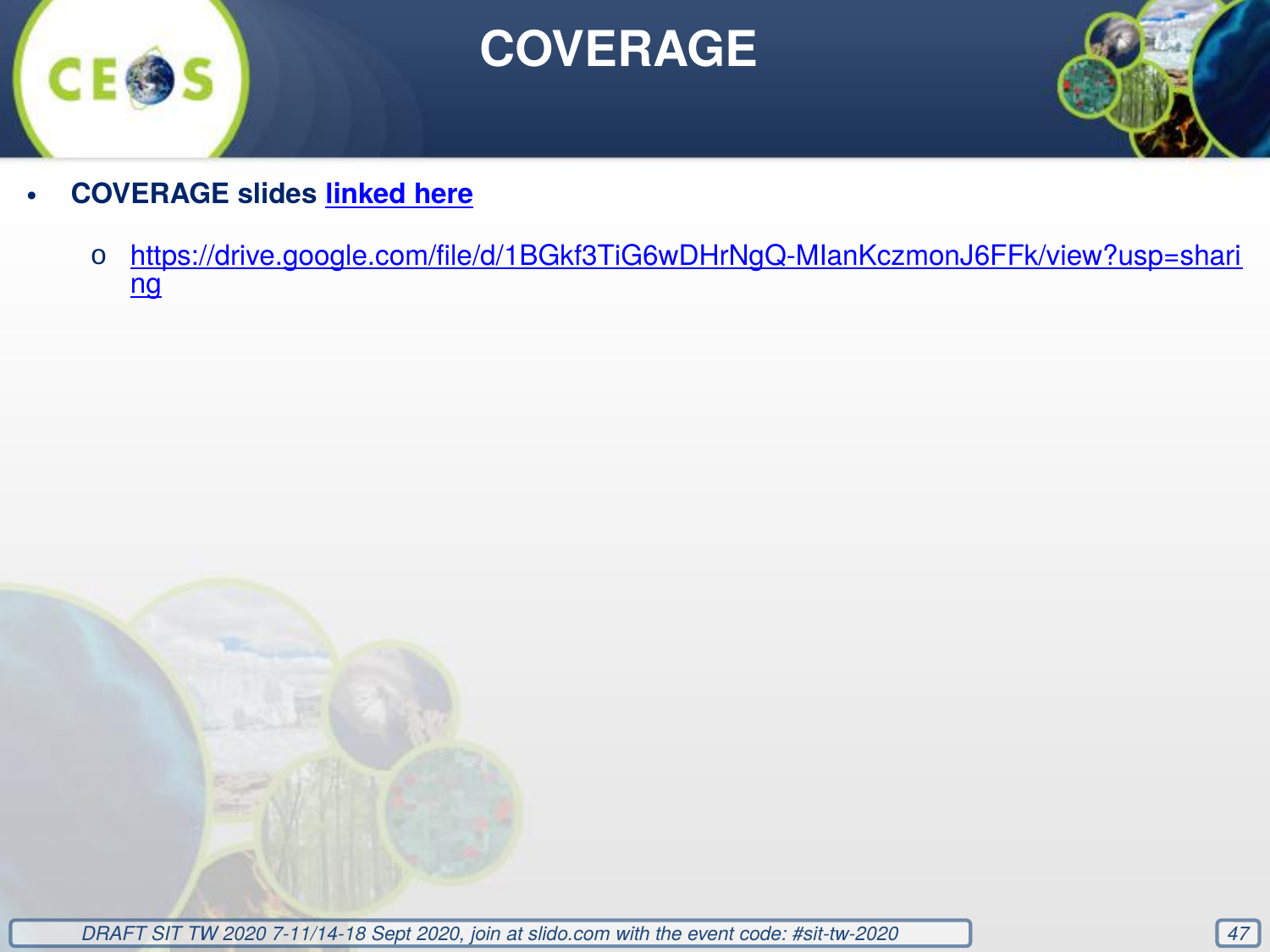

COVERAGE
COVERAGE slides linked here
https://drive.google.com/file/d/1BGkf3TiG6wDHrNgQ-MIanKczmonJ6FFk/view?usp=sharing
47